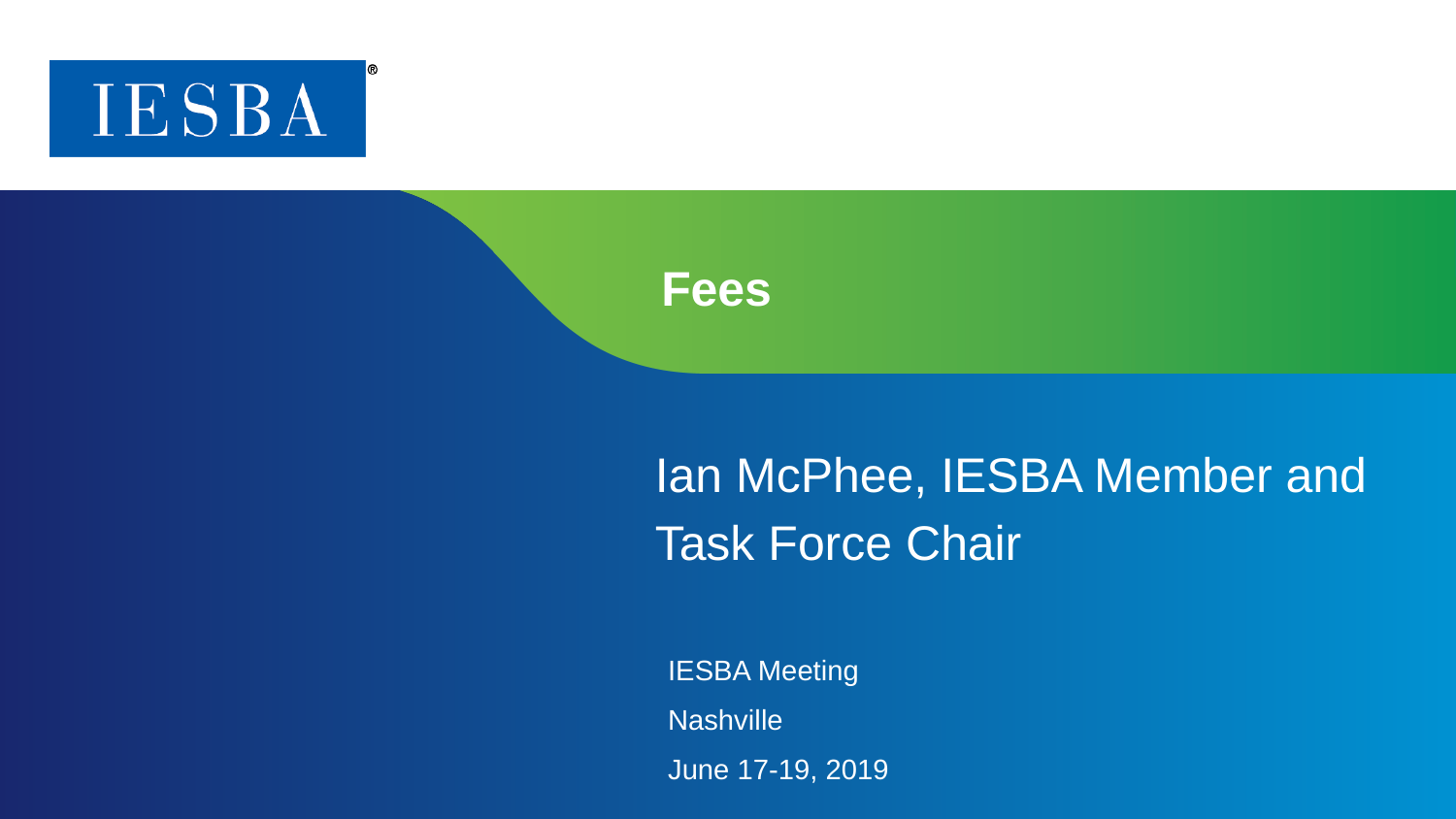

# Fees
Ian McPhee, IESBA Member and
Task Force Chair
IESBA Meeting
Nashville
June 17-19, 2019